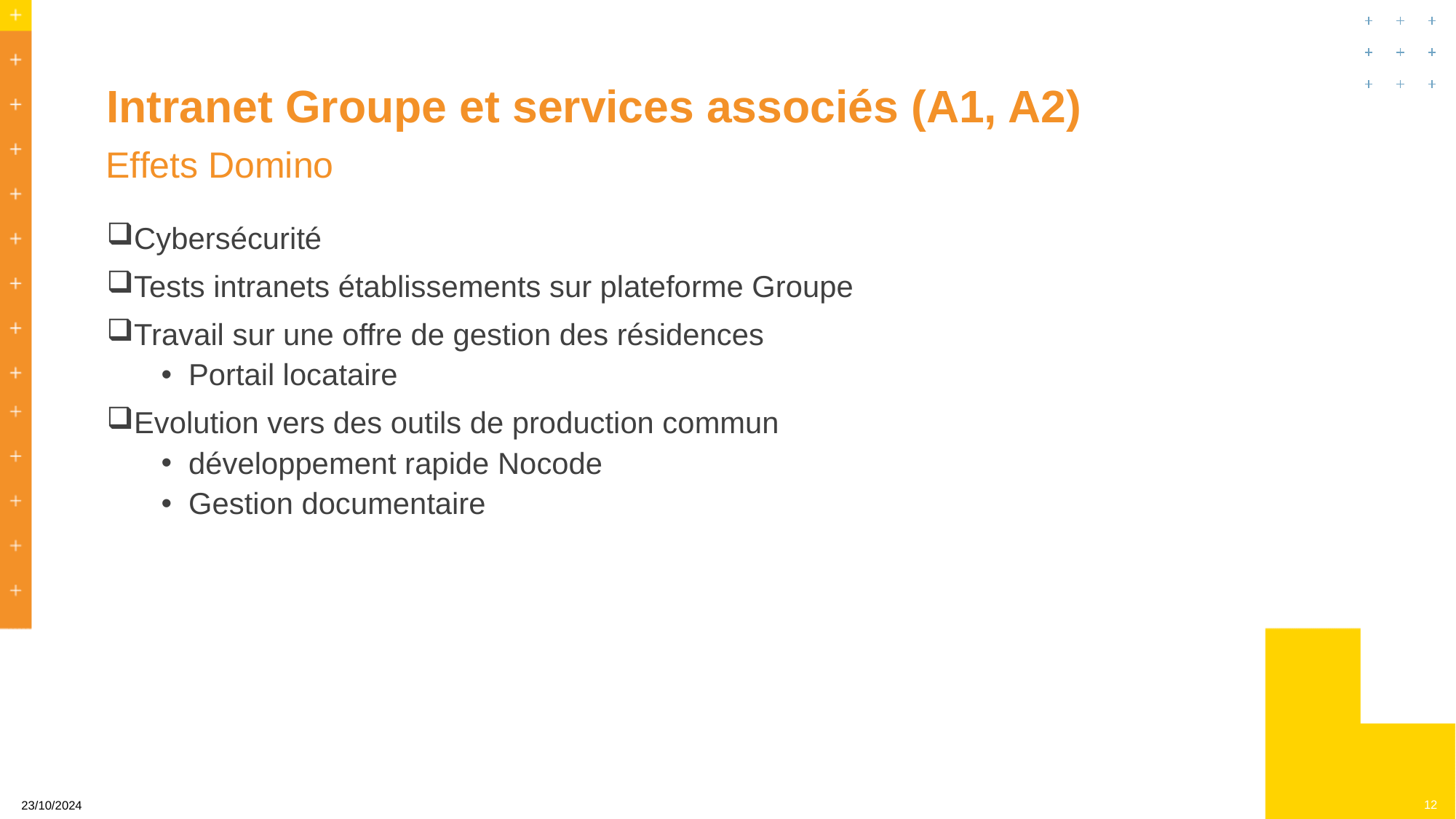

# Intranet Groupe et services associés (A1, A2)
Effets Domino
Cybersécurité
Tests intranets établissements sur plateforme Groupe
Travail sur une offre de gestion des résidences
Portail locataire
Evolution vers des outils de production commun
développement rapide Nocode
Gestion documentaire

12
23/10/2024